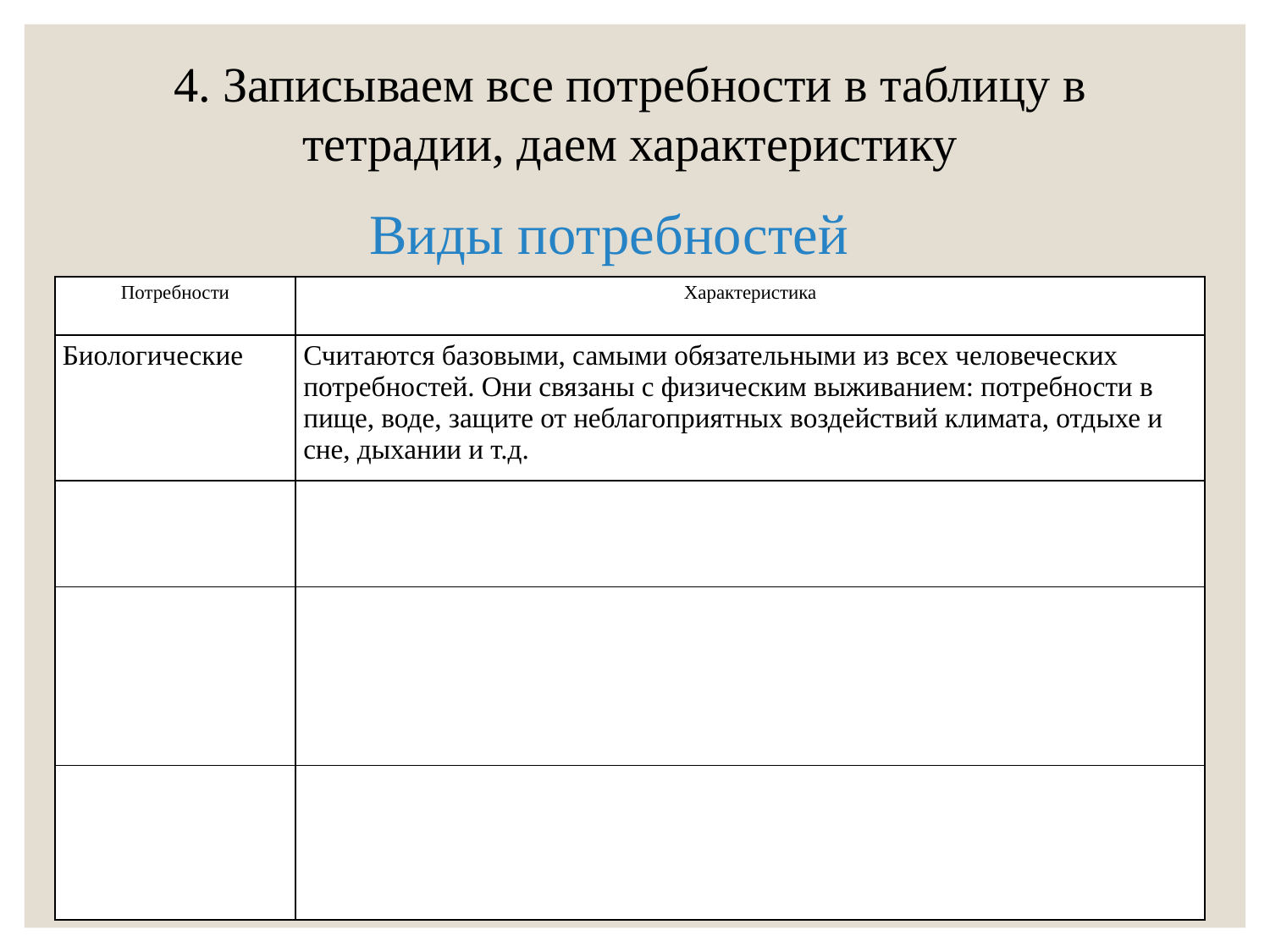

4. Записываем все потребности в таблицу в тетрадии, даем характеристику
Виды потребностей

| Потребности | Характеристика |
| --- | --- |
| Биологические | Считаются базовыми, самыми обязательными из всех человеческих потребностей. Они связаны с физическим выживанием: потребности в пище, воде, защите от неблагоприятных воздействий климата, отдыхе и сне, дыхании и т.д. |
|  |  |
|  |  |
|  |  |